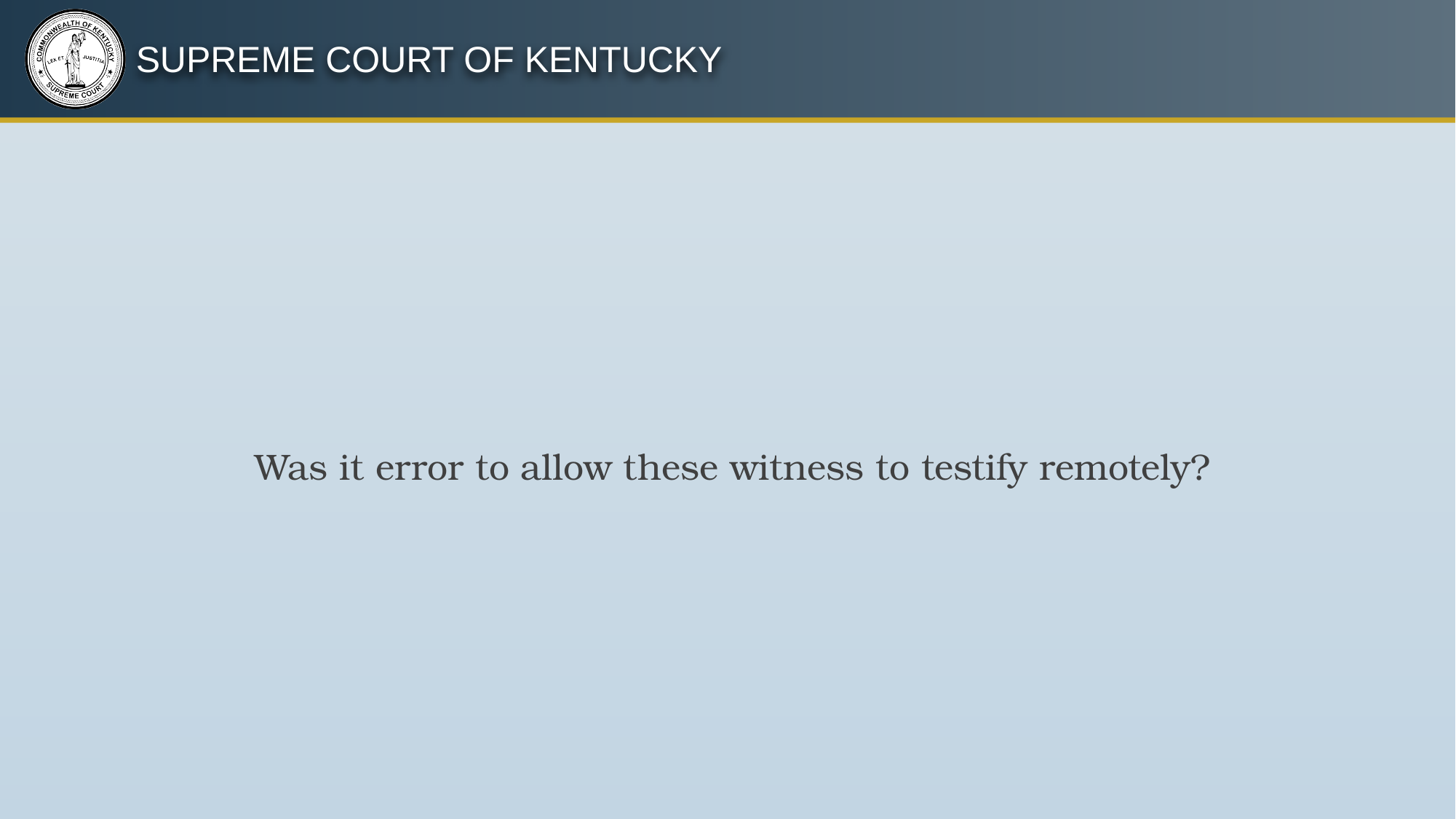

Was it error to allow these witness to testify remotely?